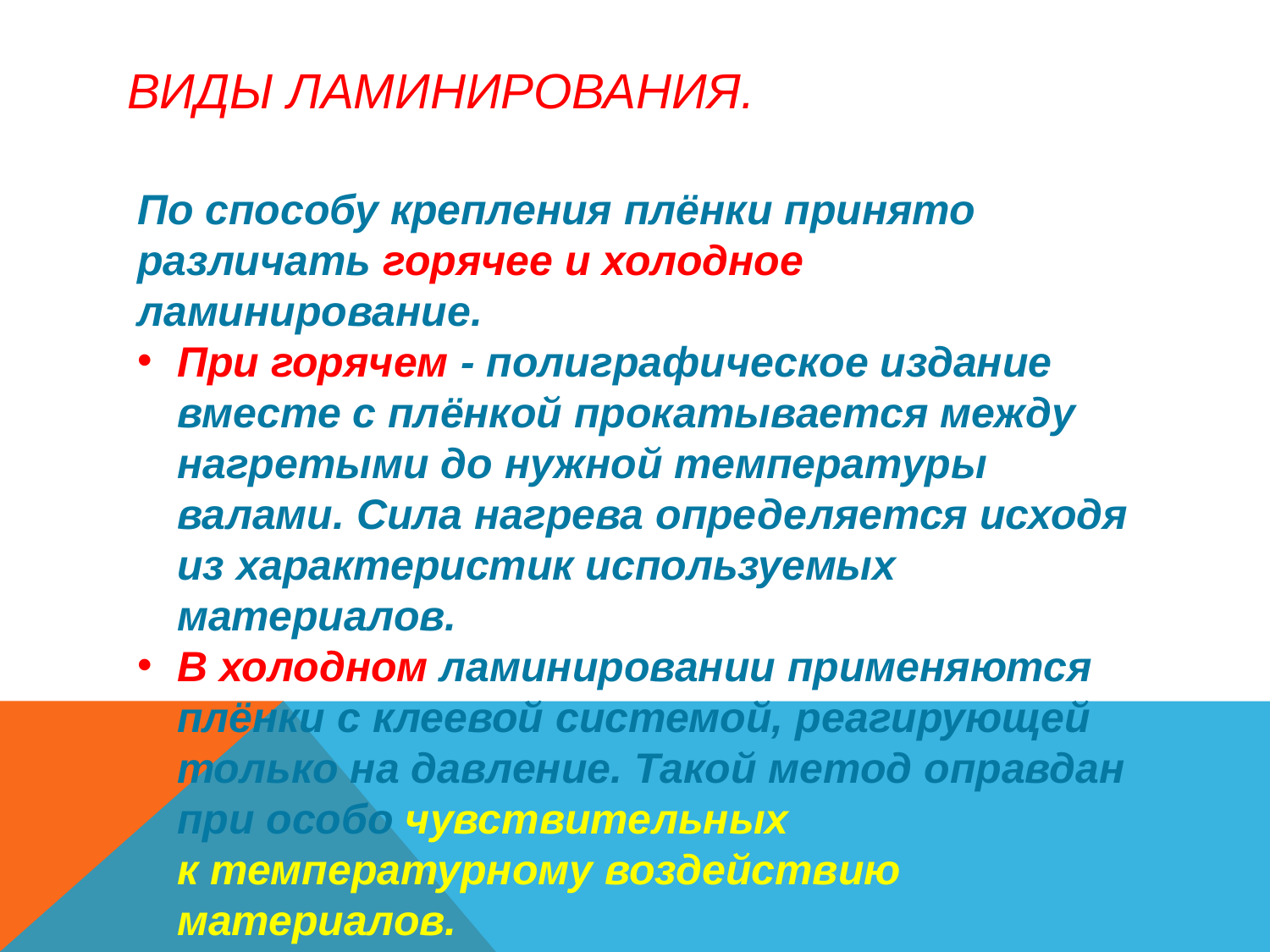

# виды ламинирования.
По способу крепления плёнки принято различать горячее и холодное ламинирование.
При горячем - полиграфическое издание вместе с плёнкой прокатывается между нагретыми до нужной температуры валами. Сила нагрева определяется исходя из характеристик используемых материалов.
В холодном ламинировании применяются плёнки с клеевой системой, реагирующей только на давление. Такой метод оправдан при особо чувствительных к температурному воздействию материалов.